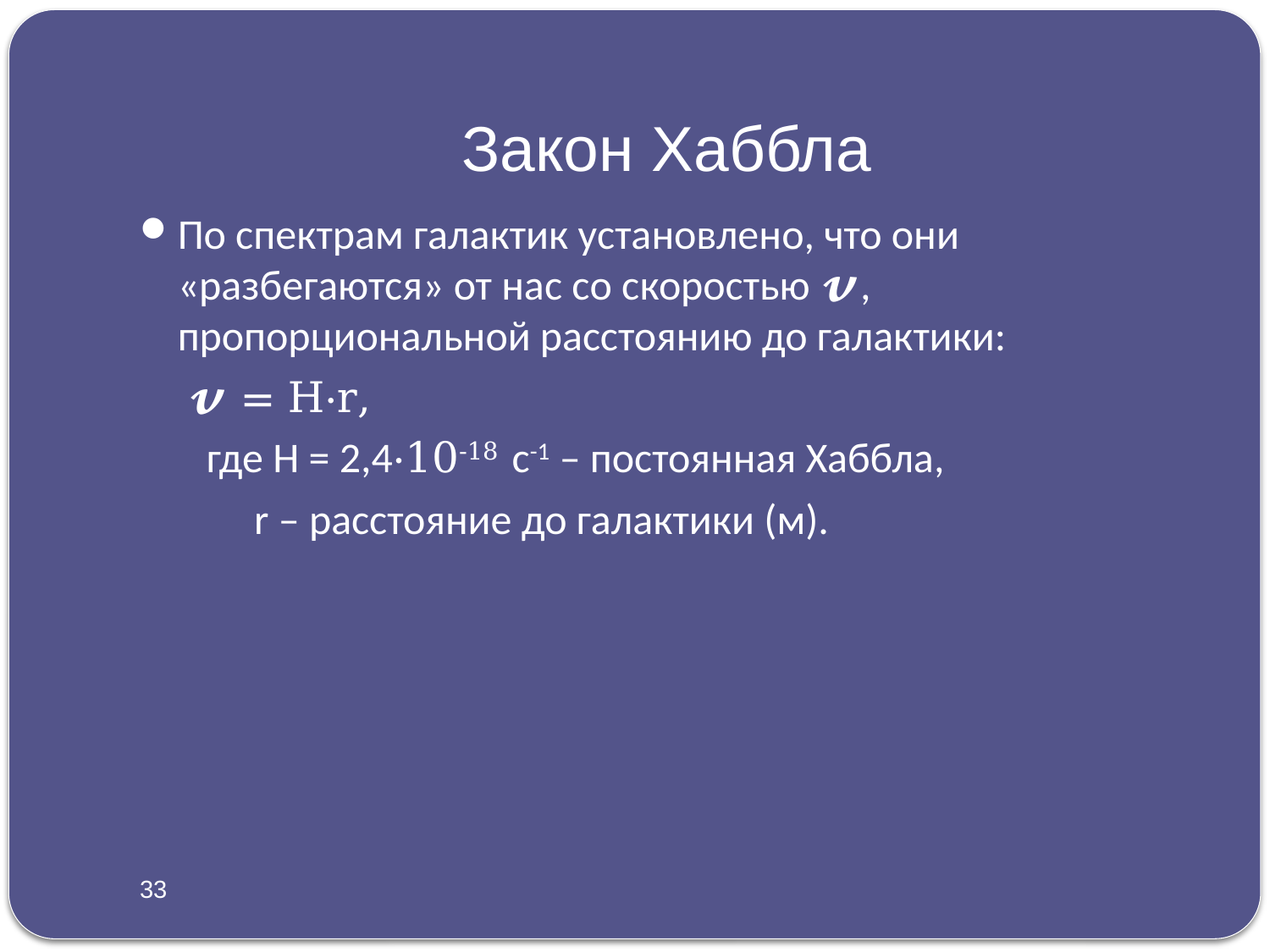

# Закон Хаббла
По спектрам галактик установлено, что они «разбегаются» от нас со скоростью 𝓿, пропорциональной расстоянию до галактики:
     𝓿 = H·r,
     где H = 2,4·10-18 с-1 – постоянная Хаббла,
            r – расстояние до галактики (м).
33